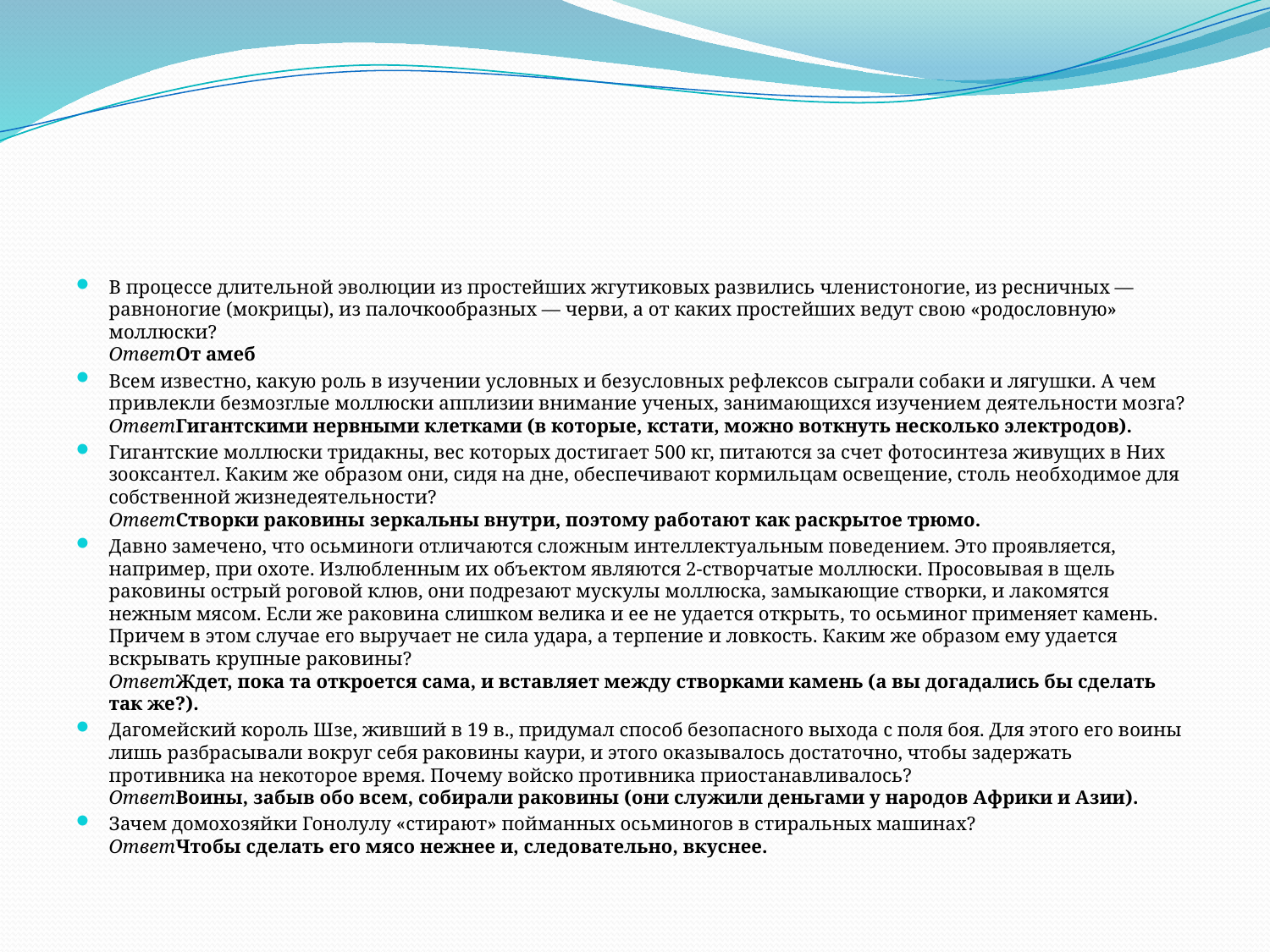

#
В процессе длительной эволюции из простейших жгутиковых развились членистоногие, из ресничных — равноногие (мокрицы), из палочкообразных — черви, а от каких простейших ведут свою «родословную» моллюски? 
ОтветОт амеб
Всем известно, какую роль в изучении условных и безусловных рефлексов сыграли собаки и лягушки. А чем привлекли безмозглые моллюски апплизии внимание ученых, занимающихся изучением деятельности мозга? 
ОтветГигантскими нервными клетками (в которые, кстати, можно воткнуть несколько электродов).
Гигантские моллюски тридакны, вес которых достигает 500 кг, питаются за счет фотосинтеза живущих в Них зооксантел. Каким же образом они, сидя на дне, обеспечивают кормильцам освещение, столь необходимое для собственной жизнедеятельности? 
ОтветСтворки раковины зеркальны внутри, поэтому работают как раскрытое трюмо.
Давно замечено, что осьминоги отличаются сложным интеллектуальным поведением. Это проявляется, например, при охоте. Излюбленным их объектом являются 2-створчатые моллюски. Просовывая в щель раковины острый роговой клюв, они подрезают мускулы моллюска, замыкающие створки, и лакомятся нежным мясом. Если же раковина слишком велика и ее не удается открыть, то осьминог применяет камень. Причем в этом случае его выручает не сила удара, а терпение и ловкость. Каким же образом ему удается вскрывать крупные раковины? 
ОтветЖдет, пока та откроется сама, и вставляет между створками камень (а вы догадались бы сделать так же?).
Дагомейский король Шзе, живший в 19 в., придумал способ безопасного выхода с поля боя. Для этого его воины лишь разбрасывали вокруг себя раковины каури, и этого оказывалось достаточно, чтобы задержать противника на некоторое время. Почему войско противника приостанавливалось? 
ОтветВоины, забыв обо всем, собирали раковины (они служили деньгами у народов Африки и Азии).
Зачем домохозяйки Гонолулу «стирают» пойманных осьминогов в стиральных машинах? 
ОтветЧтобы сделать его мясо нежнее и, следовательно, вкуснее.